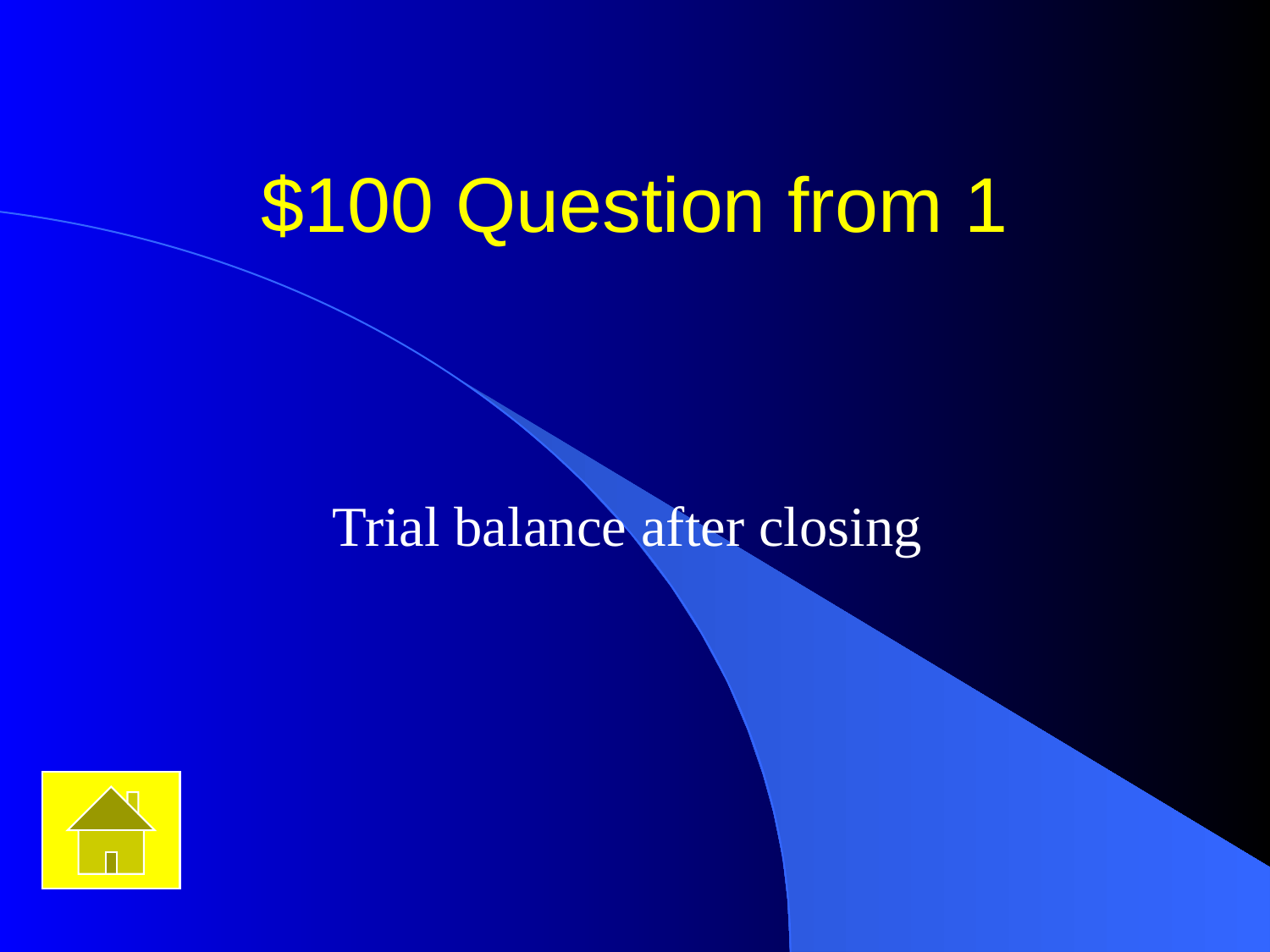

# $100 Question from 1
Trial balance after closing